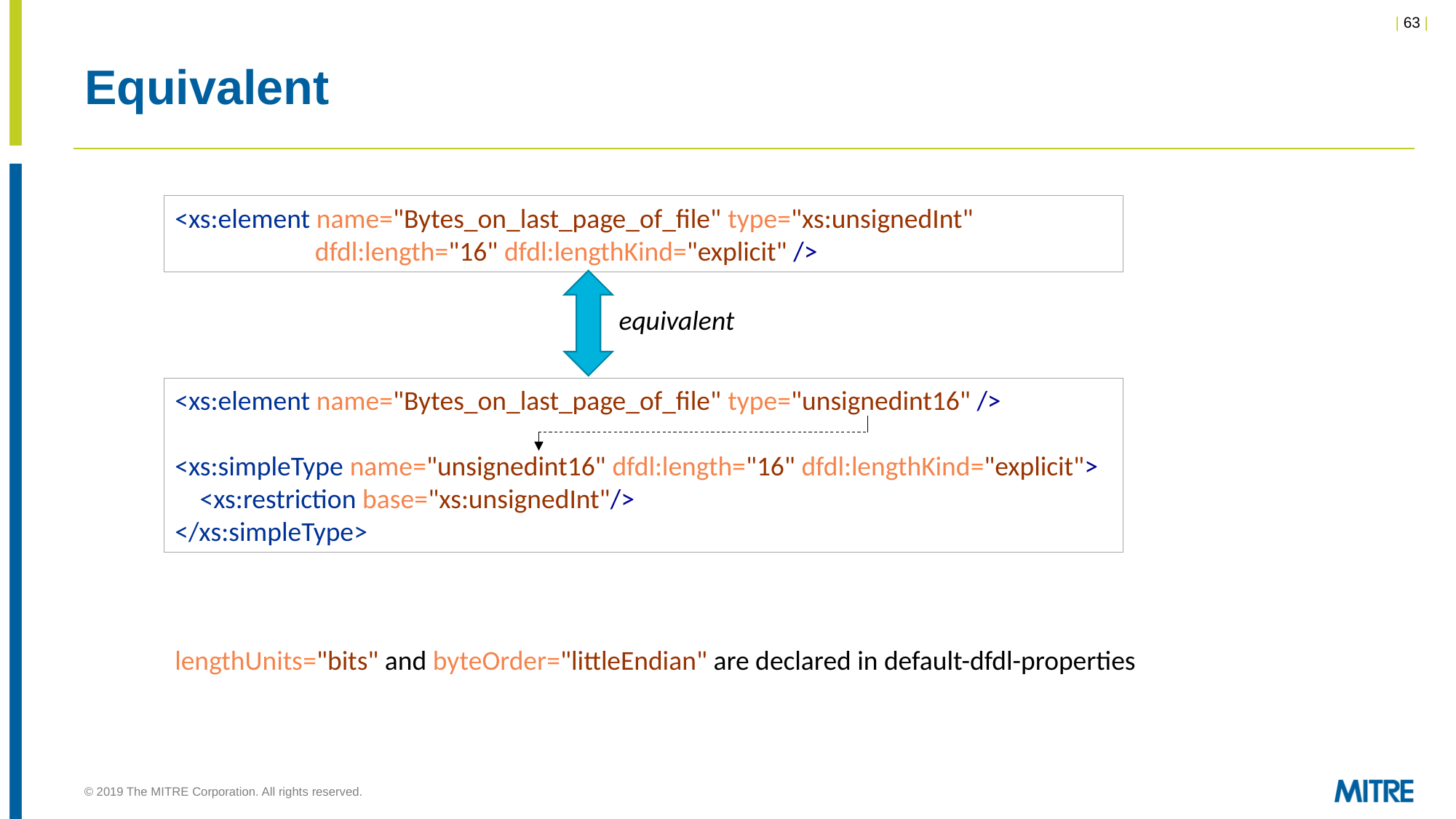

# Equivalent
<xs:element name="Bytes_on_last_page_of_file" type="xs:unsignedInt"
 	     dfdl:length="16" dfdl:lengthKind="explicit" />

equivalent
<xs:element name="Bytes_on_last_page_of_file" type="unsignedint16" />
<xs:simpleType name="unsignedint16" dfdl:length="16" dfdl:lengthKind="explicit">
    <xs:restriction base="xs:unsignedInt"/>
</xs:simpleType>
lengthUnits="bits" and byteOrder="littleEndian" are declared in default-dfdl-properties
© 2019 The MITRE Corporation. All rights reserved.